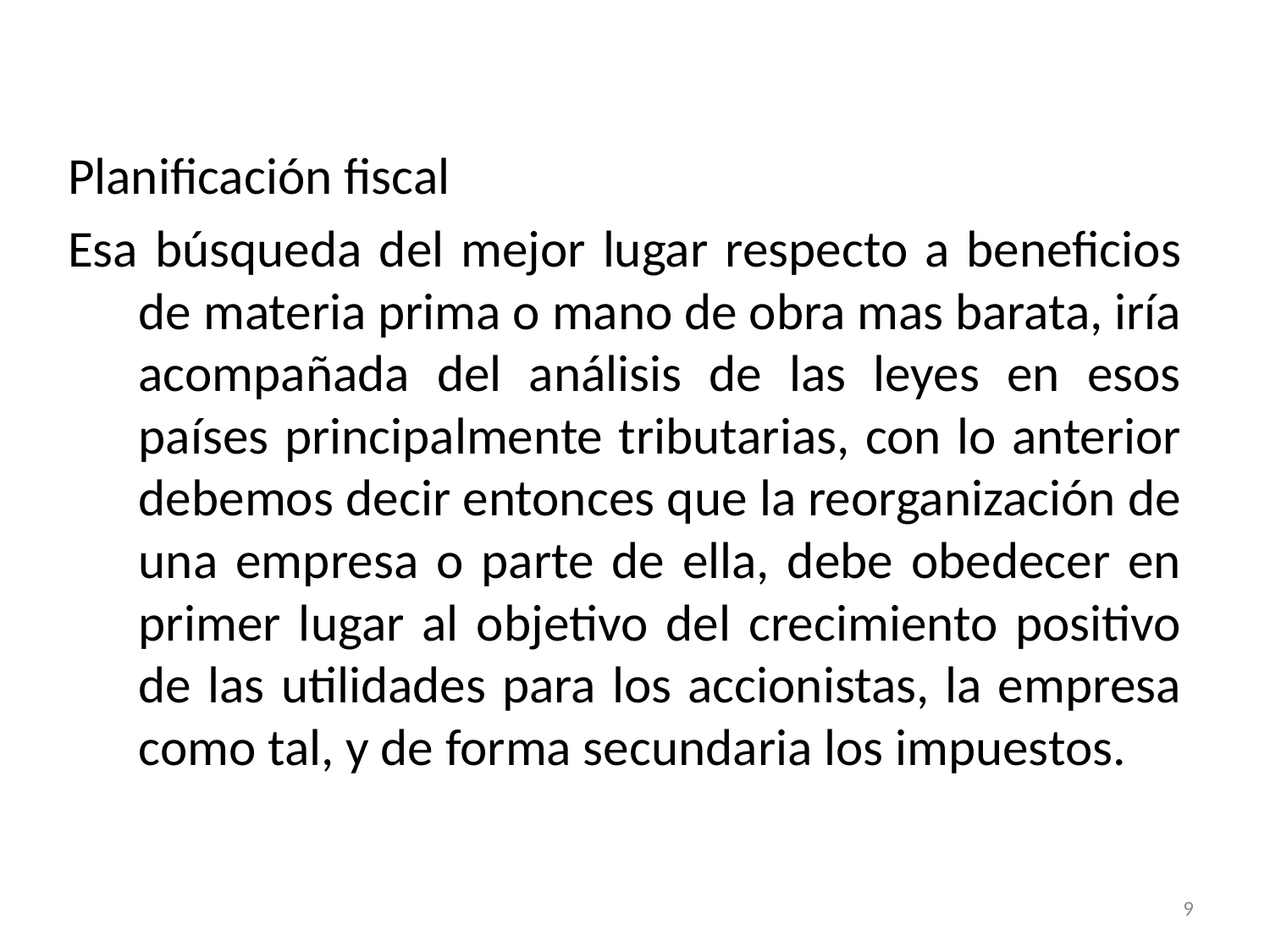

#
Planificación fiscal
Esa búsqueda del mejor lugar respecto a beneficios de materia prima o mano de obra mas barata, iría acompañada del análisis de las leyes en esos países principalmente tributarias, con lo anterior debemos decir entonces que la reorganización de una empresa o parte de ella, debe obedecer en primer lugar al objetivo del crecimiento positivo de las utilidades para los accionistas, la empresa como tal, y de forma secundaria los impuestos.

9